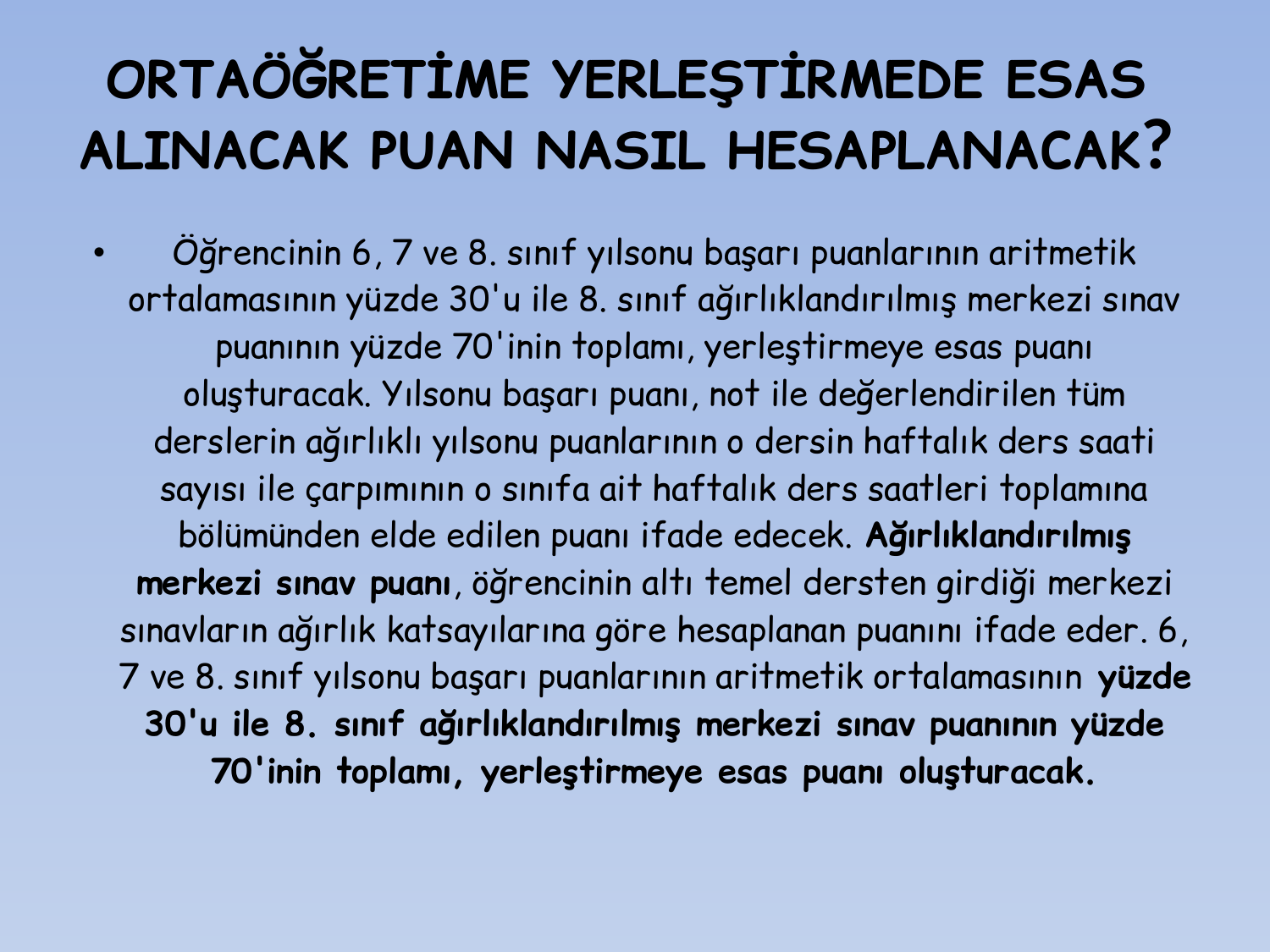

# ORTAÖĞRETİME YERLEŞTİRMEDE ESAS ALINACAK PUAN NASIL HESAPLANACAK?
Öğrencinin 6, 7 ve 8. sınıf yılsonu başarı puanlarının aritmetik ortalamasının yüzde 30'u ile 8. sınıf ağırlıklandırılmış merkezi sınav puanının yüzde 70'inin toplamı, yerleştirmeye esas puanı oluşturacak. Yılsonu başarı puanı, not ile değerlendirilen tüm derslerin ağırlıklı yılsonu puanlarının o dersin haftalık ders saati sayısı ile çarpımının o sınıfa ait haftalık ders saatleri toplamına bölümünden elde edilen puanı ifade edecek. Ağırlıklandırılmış merkezi sınav puanı, öğrencinin altı temel dersten girdiği merkezi sınavların ağırlık katsayılarına göre hesaplanan puanını ifade eder. 6, 7 ve 8. sınıf yılsonu başarı puanlarının aritmetik ortalamasının yüzde 30'u ile 8. sınıf ağırlıklandırılmış merkezi sınav puanının yüzde 70'inin toplamı, yerleştirmeye esas puanı oluşturacak.